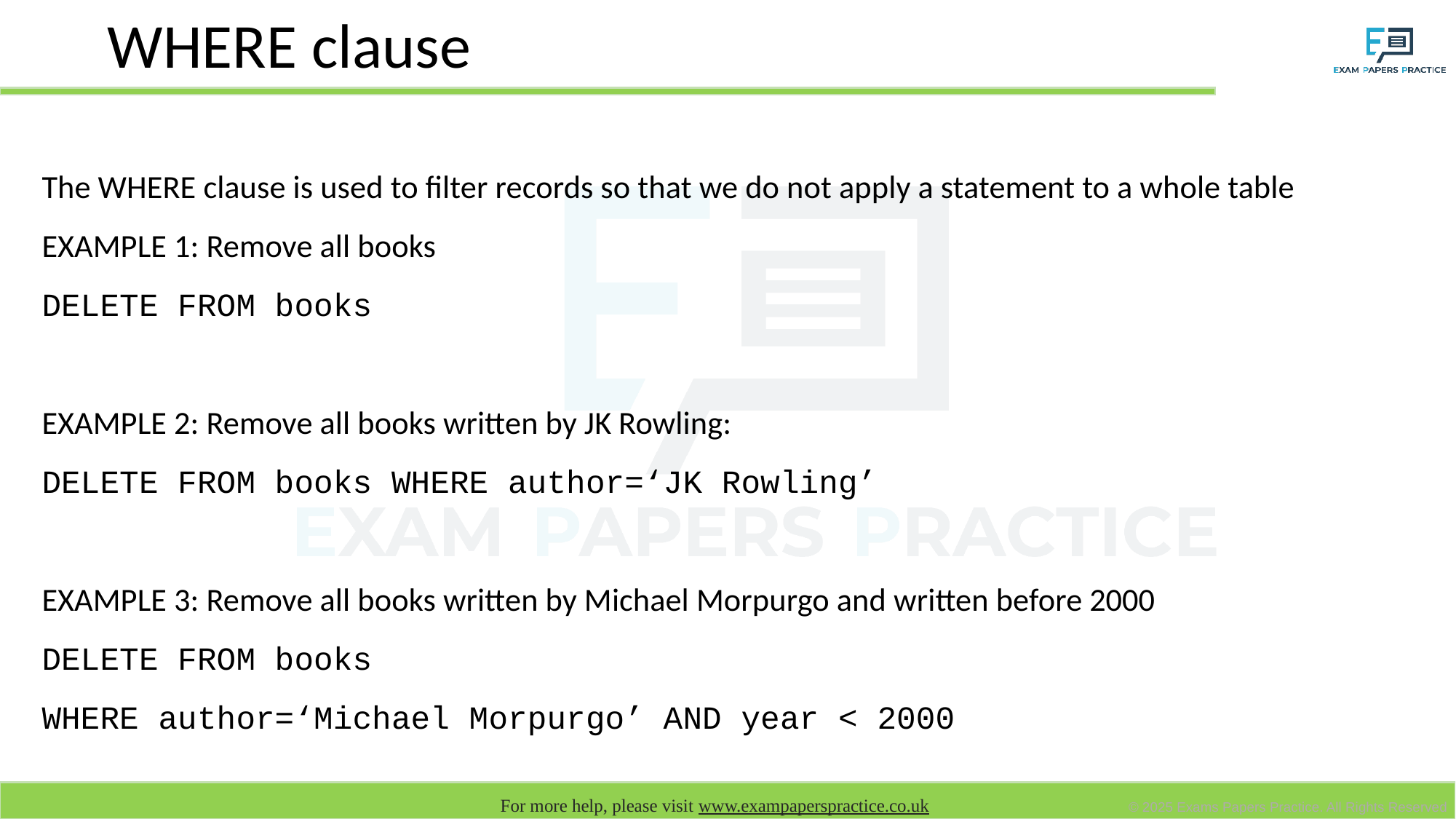

# WHERE clause
The WHERE clause is used to filter records so that we do not apply a statement to a whole table
EXAMPLE 1: Remove all books
DELETE FROM books

EXAMPLE 2: Remove all books written by JK Rowling:
DELETE FROM books WHERE author=‘JK Rowling’

EXAMPLE 3: Remove all books written by Michael Morpurgo and written before 2000
DELETE FROM books
WHERE author=‘Michael Morpurgo’ AND year < 2000